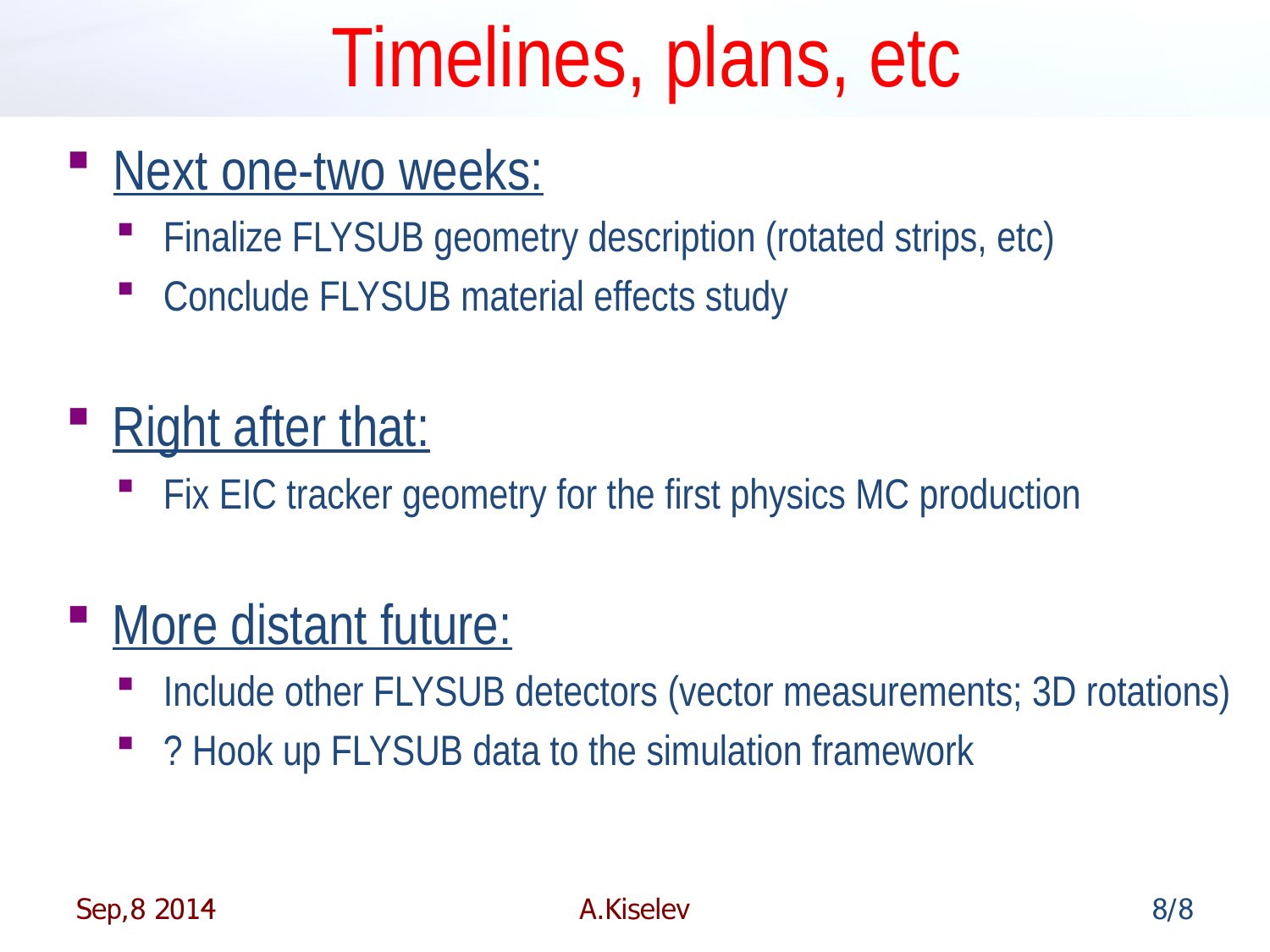

# Timelines, plans, etc
Next one-two weeks:
Finalize FLYSUB geometry description (rotated strips, etc)
Conclude FLYSUB material effects study

Right after that:
Fix EIC tracker geometry for the first physics MC production

More distant future:
Include other FLYSUB detectors (vector measurements; 3D rotations)
? Hook up FLYSUB data to the simulation framework

Sep,8 2014
A.Kiselev
8/8